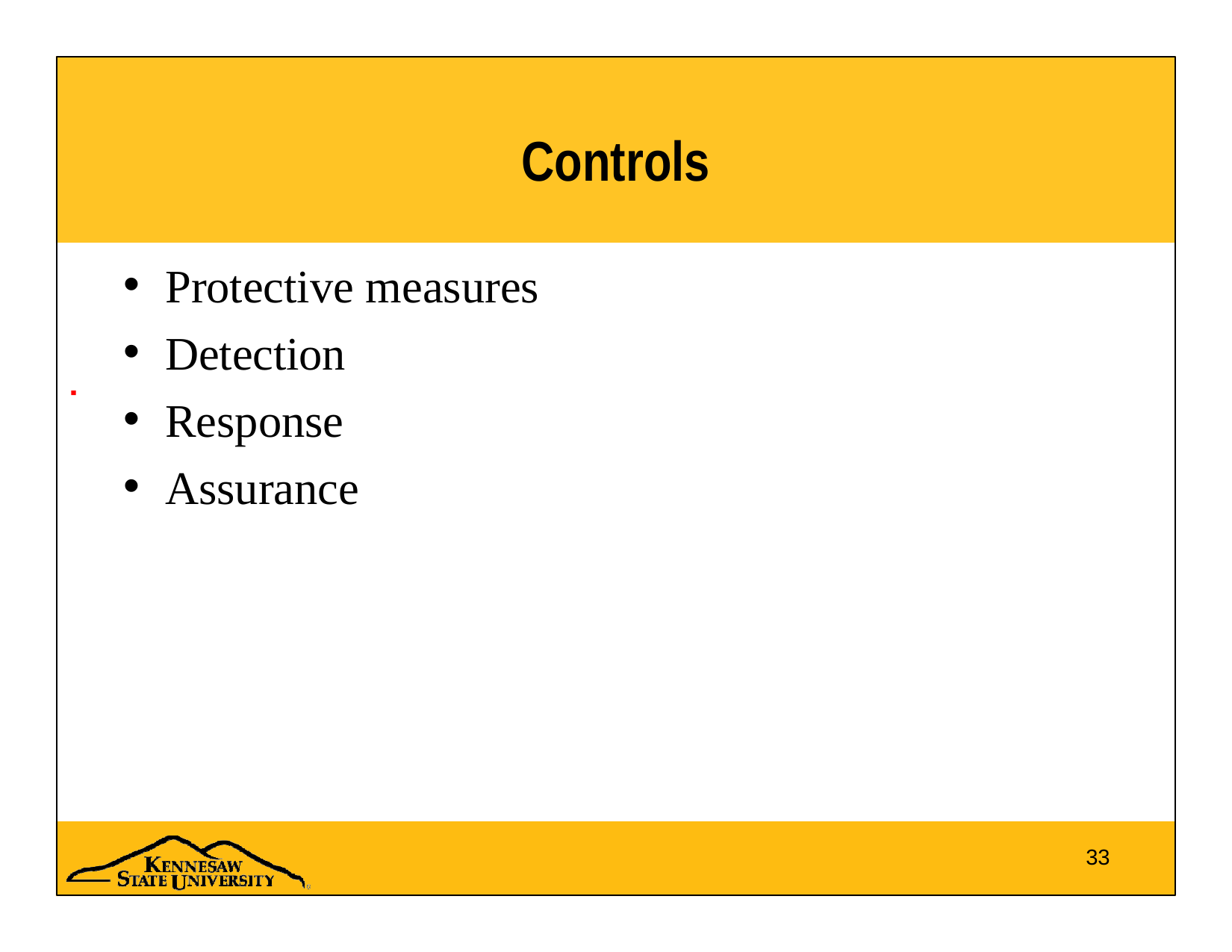

# Controls
Protective measures
Detection
Response
Assurance

33